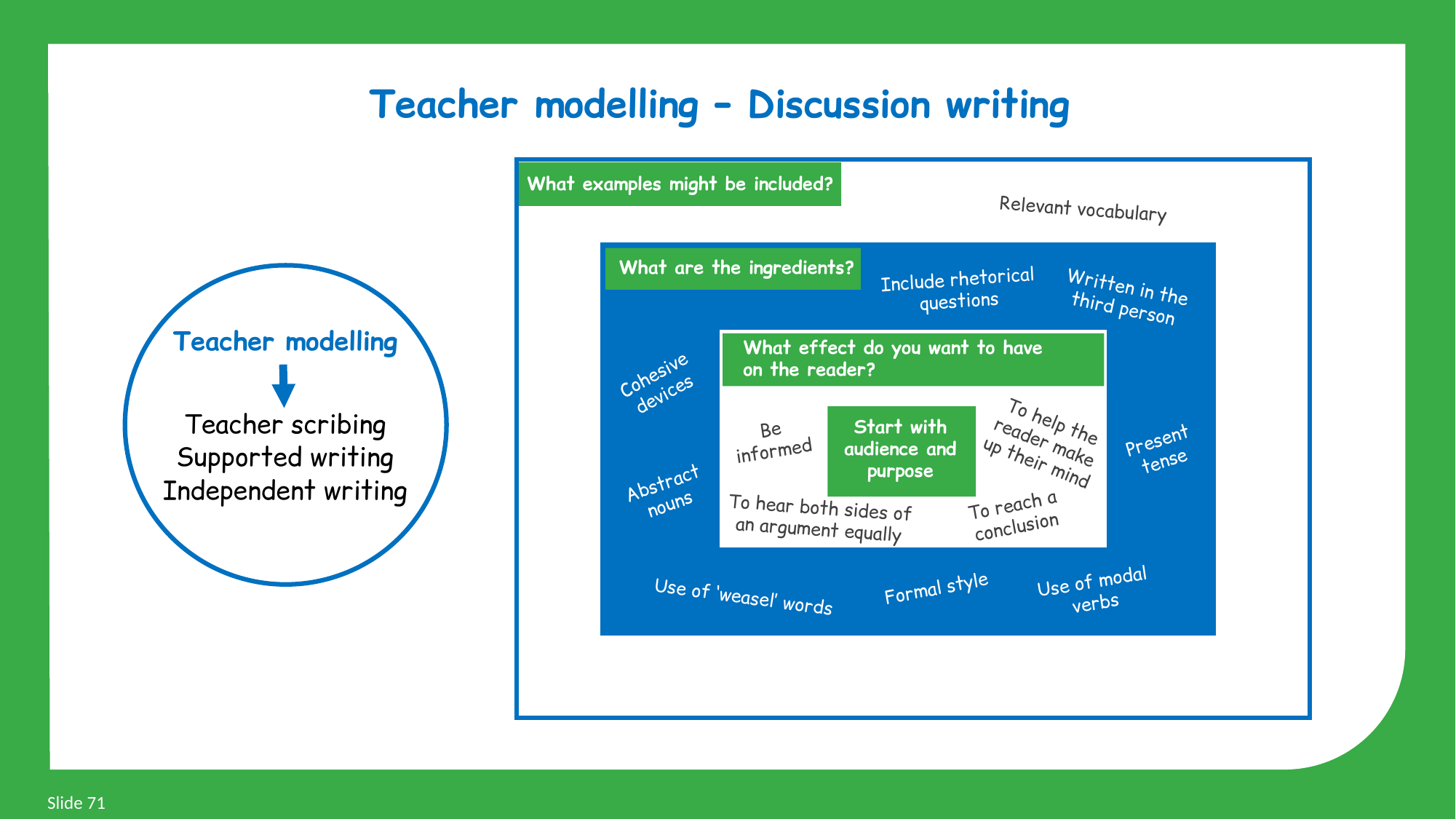

Teacher modelling – Discussion writing

What examples might be included?
Relevant vocabulary

What are the ingredients?
Include rhetorical questions
Written in the third person
Cohesive devices
Present tense
Abstract nouns
Use of modal verbs
Formal style
Use of ‘weasel’ words

Teacher modelling
Teacher scribing
Supported writing
Independent writing

What effect do you want to have on the reader?

To help the
reader make
up their mind
Be informed
To reach a conclusion
To hear both sides of an argument equally

Start with audience and purpose
Slide 71